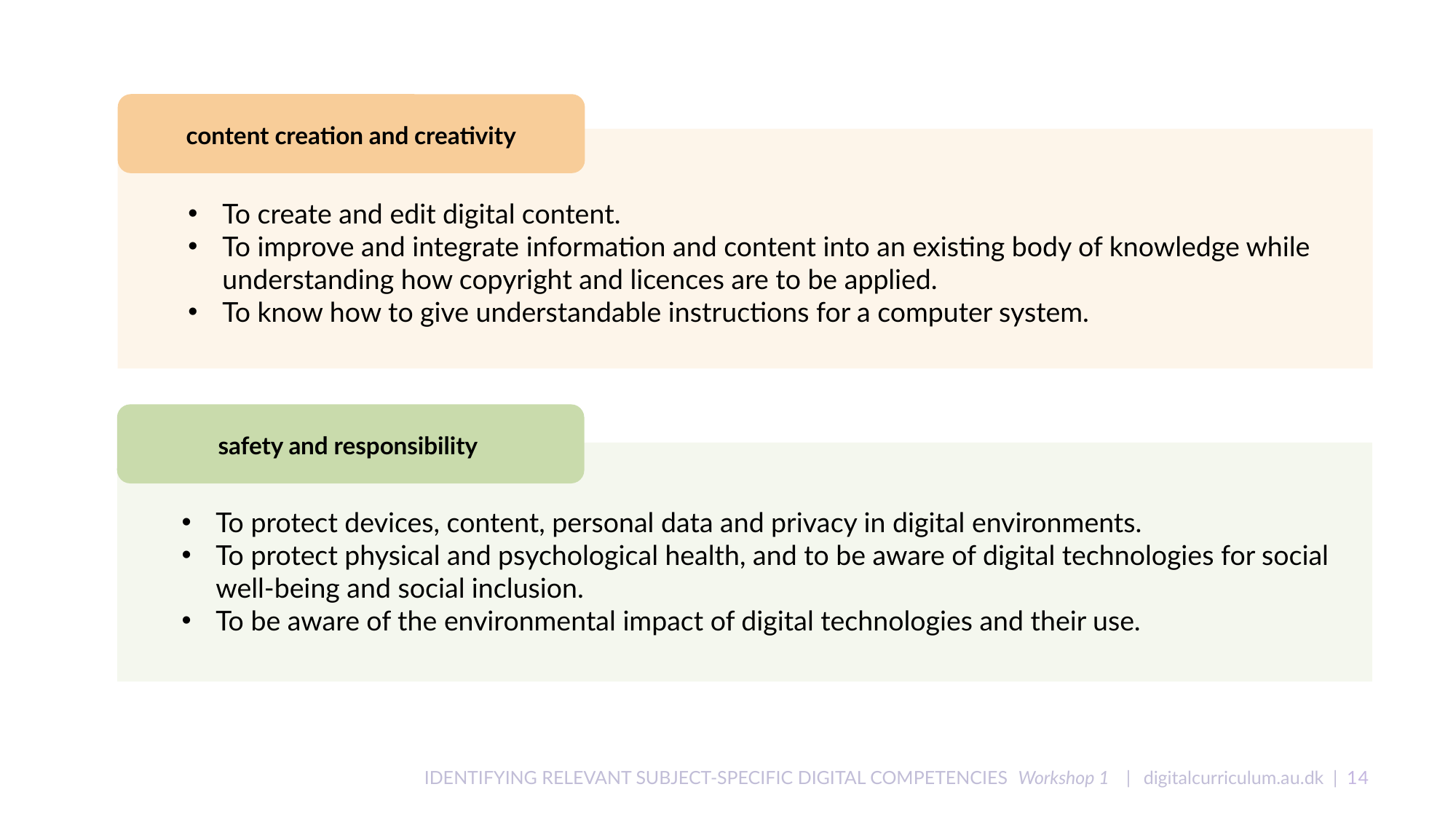

content creation and creativity

To create and edit digital content.
To improve and integrate information and content into an existing body of knowledge while understanding how copyright and licences are to be applied.
To know how to give understandable instructions for a computer system.
safety and responsibility

To protect devices, content, personal data and privacy in digital environments.
To protect physical and psychological health, and to be aware of digital technologies for social well-being and social inclusion.
To be aware of the environmental impact of digital technologies and their use.
14